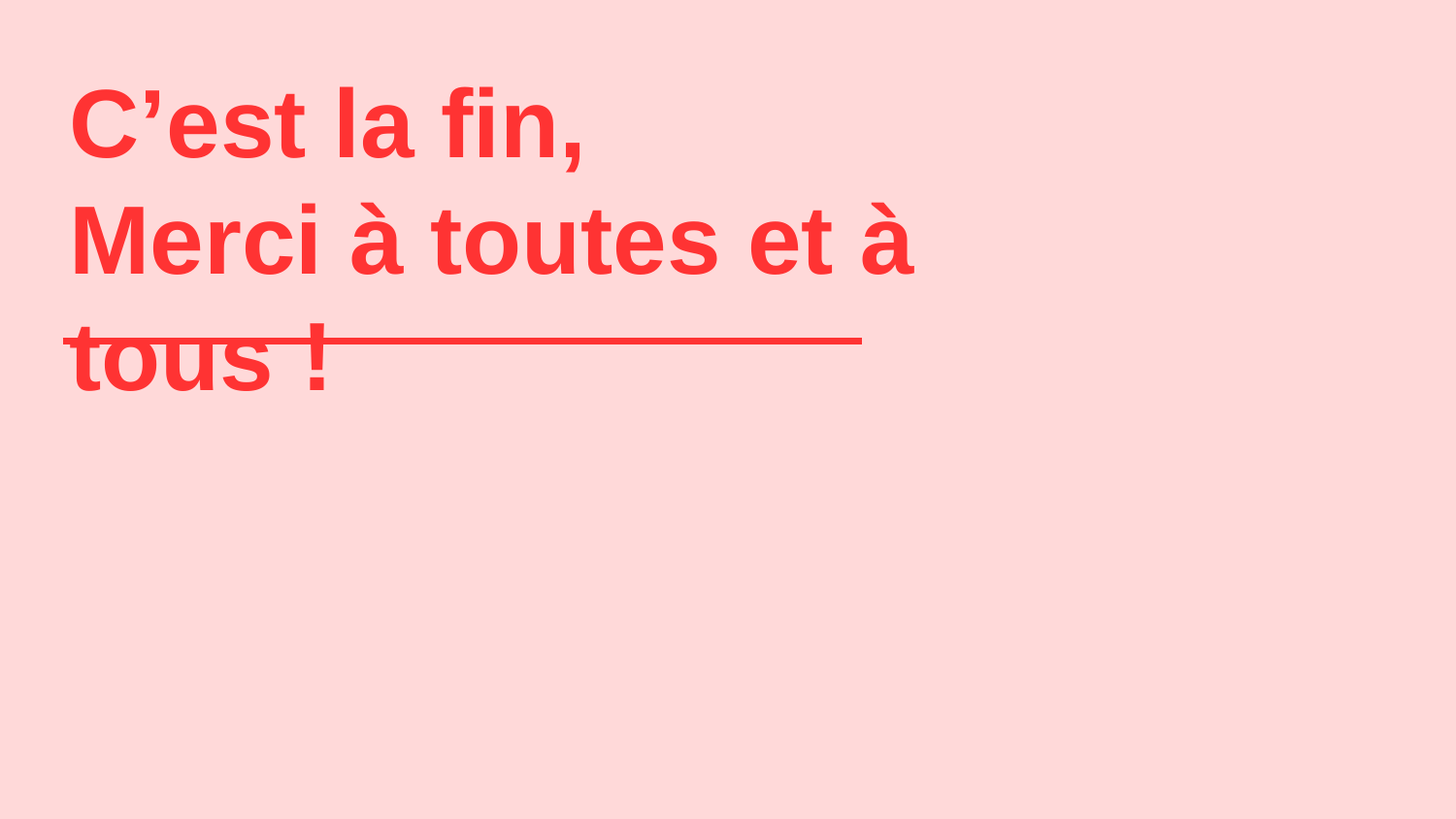

C’est la fin,
Merci à toutes et à tous !